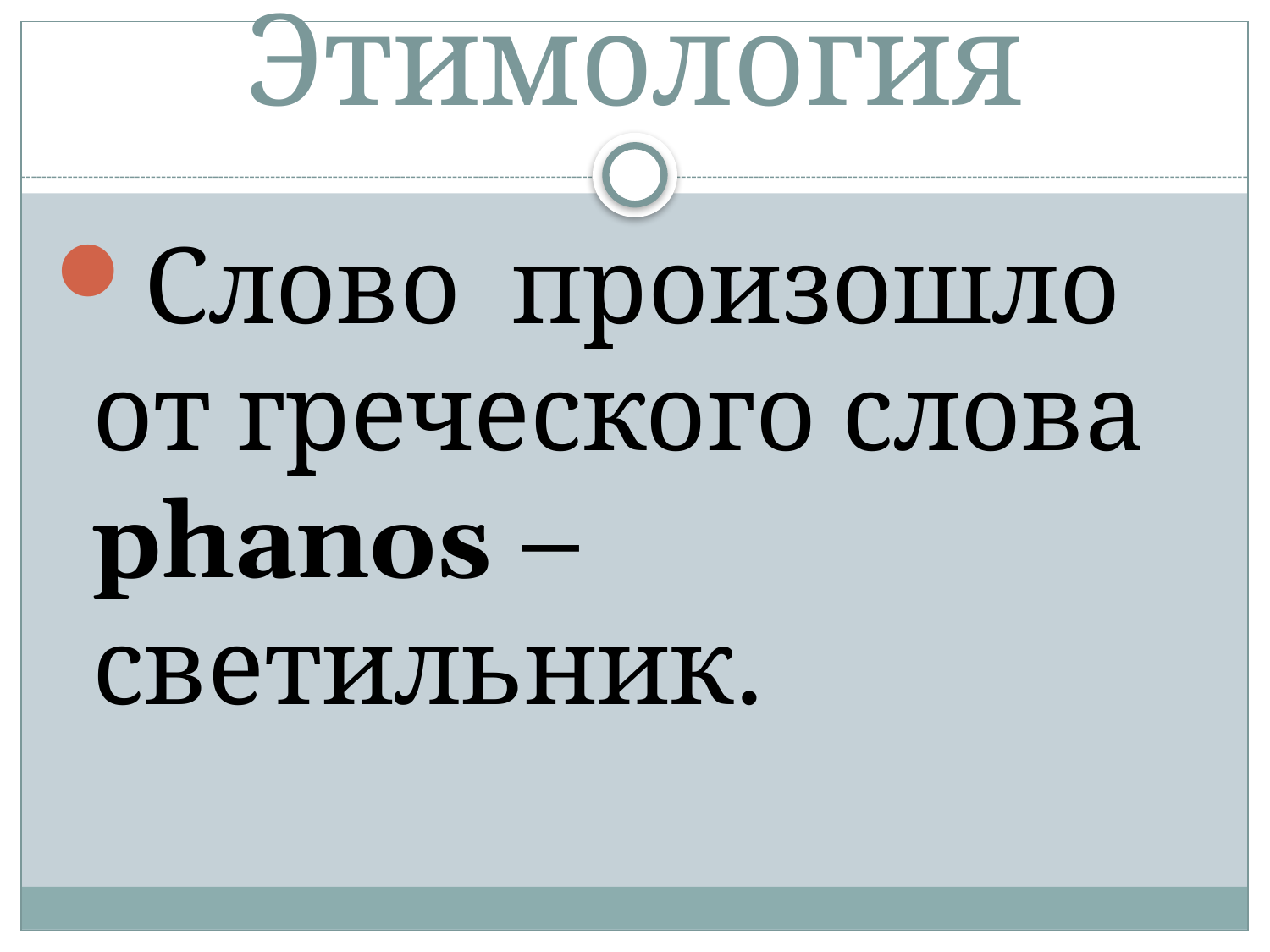

# Этимология
Слово  произошло от греческого слова phanos – светильник.